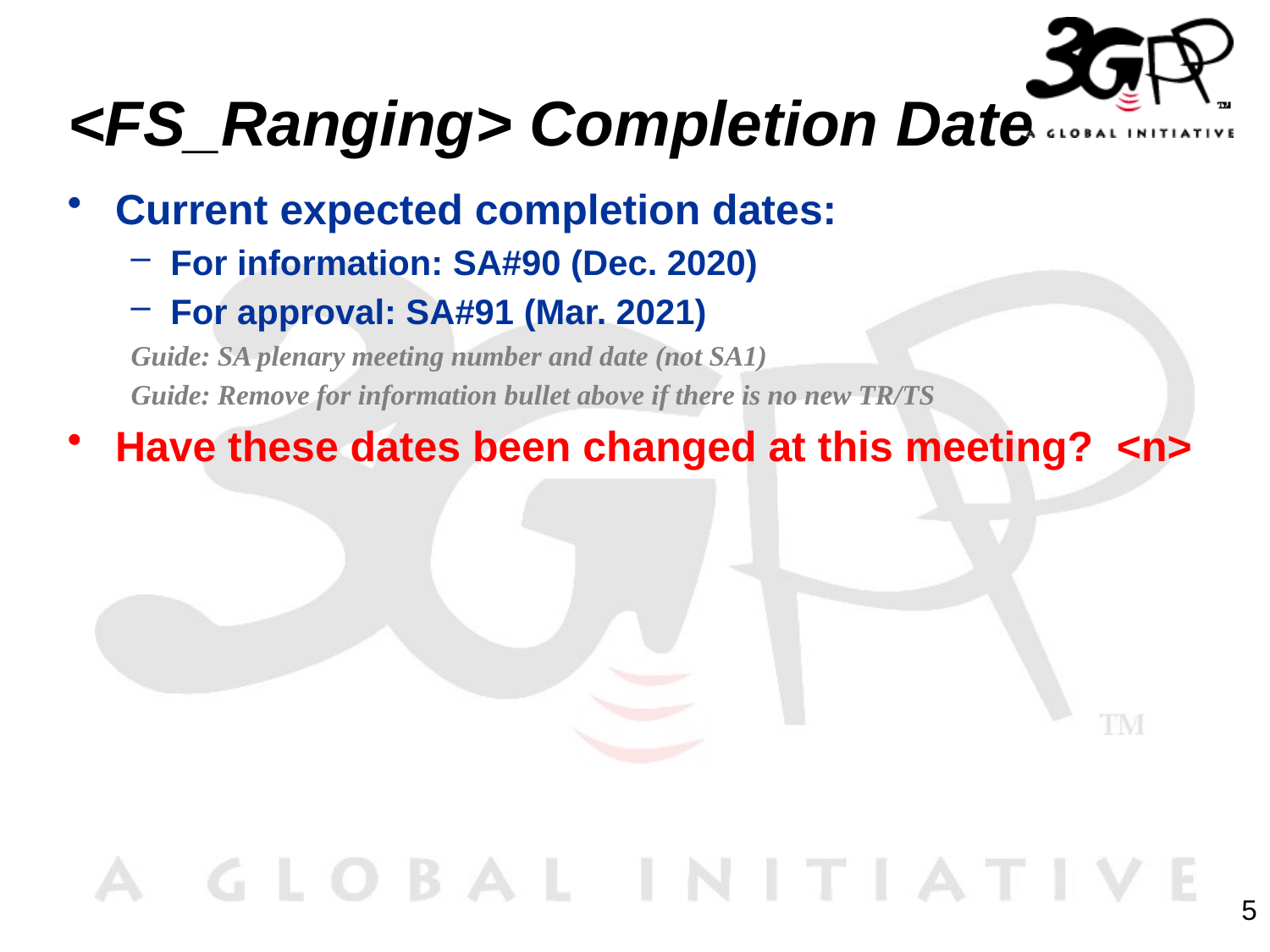

# <FS_Ranging> Completion Date
Current expected completion dates:
For information: SA#90 (Dec. 2020)
For approval: SA#91 (Mar. 2021)
Guide: SA plenary meeting number and date (not SA1)
Guide: Remove for information bullet above if there is no new TR/TS
Have these dates been changed at this meeting?  <n>
5